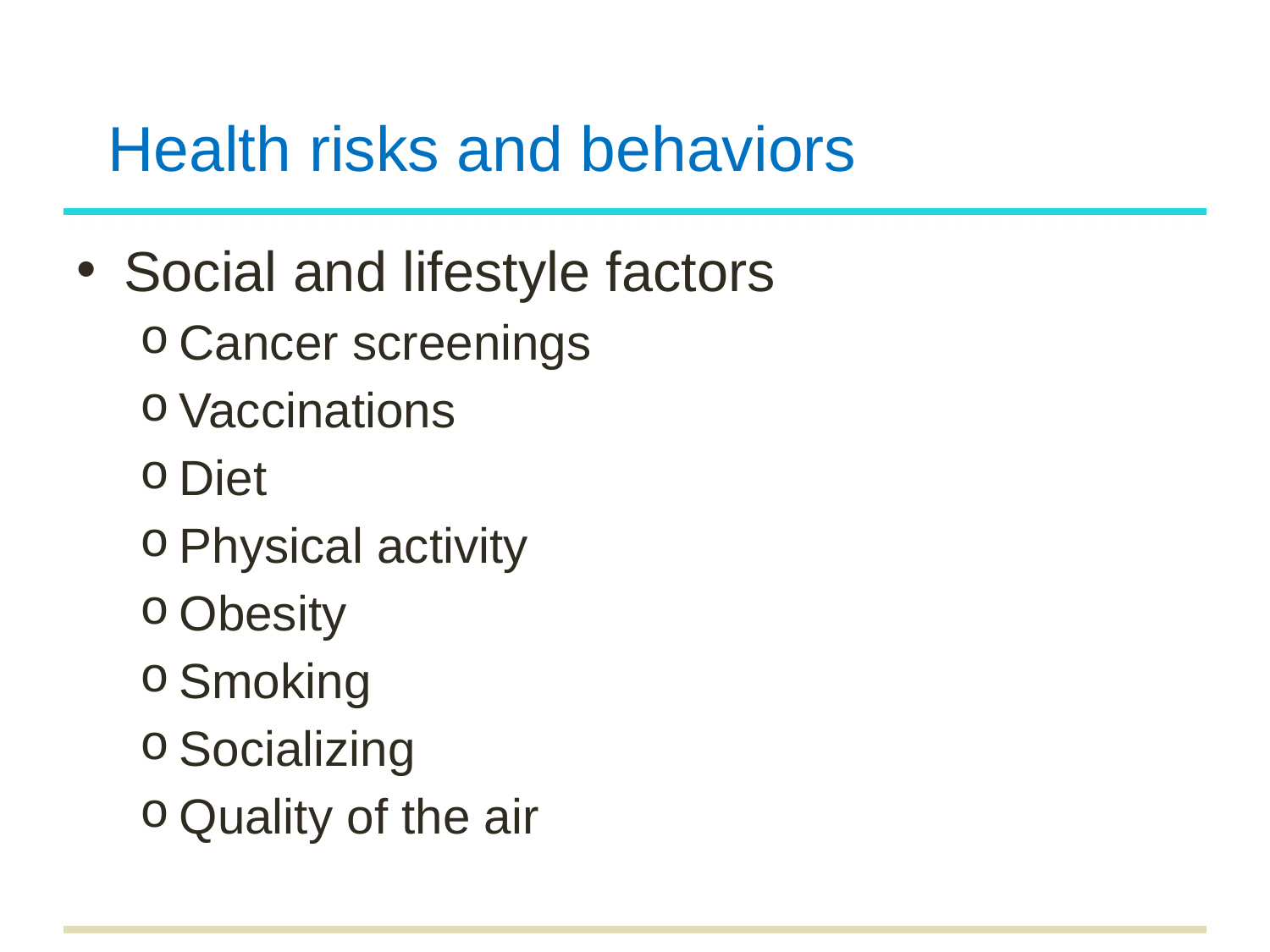

# Health risks and behaviors
Social and lifestyle factors
Cancer screenings
Vaccinations
Diet
Physical activity
Obesity
Smoking
Socializing
Quality of the air